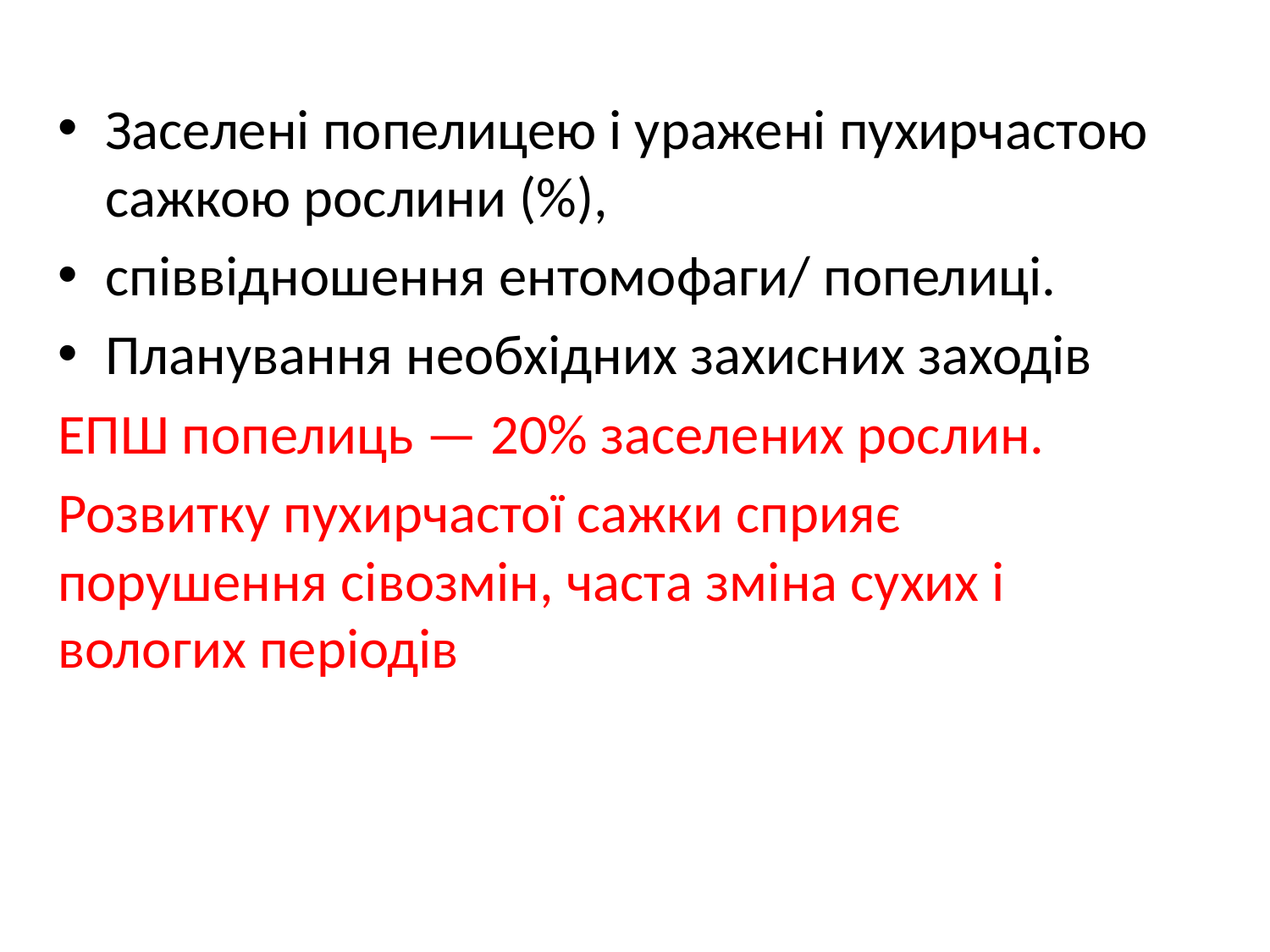

Заселені попелицею і уражені пухирчастою сажкою рослини (%),
співвідношення ентомофаги/ попелиці.
Планування необхідних захисних заходів
ЕПШ попелиць — 20% заселених рослин.
Розвитку пухирчастої сажки сприяє порушення сівозмін, часта зміна сухих і вологих періодів